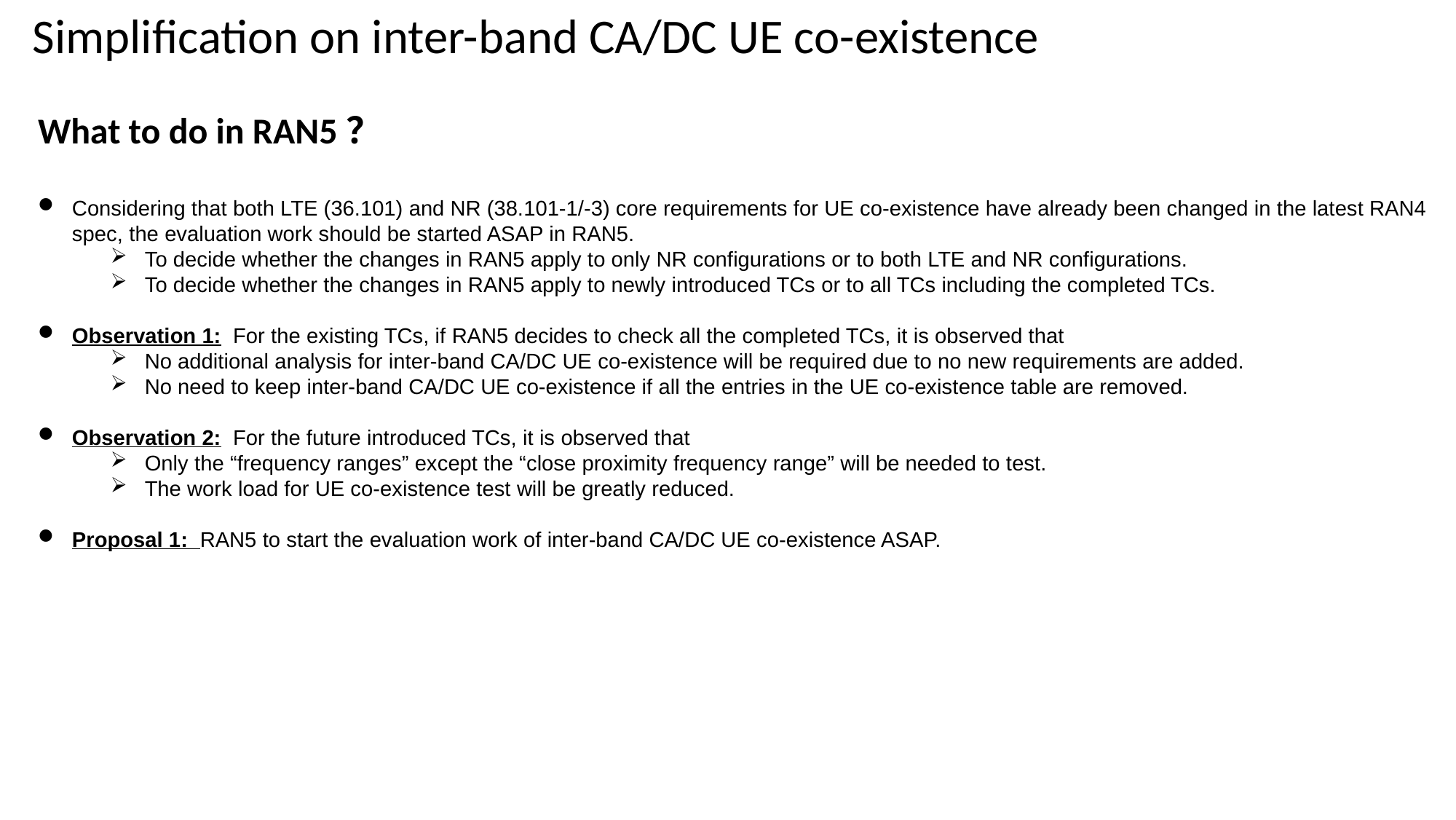

# Simplification on inter-band CA/DC UE co-existence
What to do in RAN5？

Considering that both LTE (36.101) and NR (38.101-1/-3) core requirements for UE co-existence have already been changed in the latest RAN4 spec, the evaluation work should be started ASAP in RAN5.
To decide whether the changes in RAN5 apply to only NR configurations or to both LTE and NR configurations.
To decide whether the changes in RAN5 apply to newly introduced TCs or to all TCs including the completed TCs.

Observation 1:  For the existing TCs, if RAN5 decides to check all the completed TCs, it is observed that
No additional analysis for inter-band CA/DC UE co-existence will be required due to no new requirements are added.
No need to keep inter-band CA/DC UE co-existence if all the entries in the UE co-existence table are removed.

Observation 2:  For the future introduced TCs, it is observed that
Only the “frequency ranges” except the “close proximity frequency range” will be needed to test.
The work load for UE co-existence test will be greatly reduced.

Proposal 1:  RAN5 to start the evaluation work of inter-band CA/DC UE co-existence ASAP.